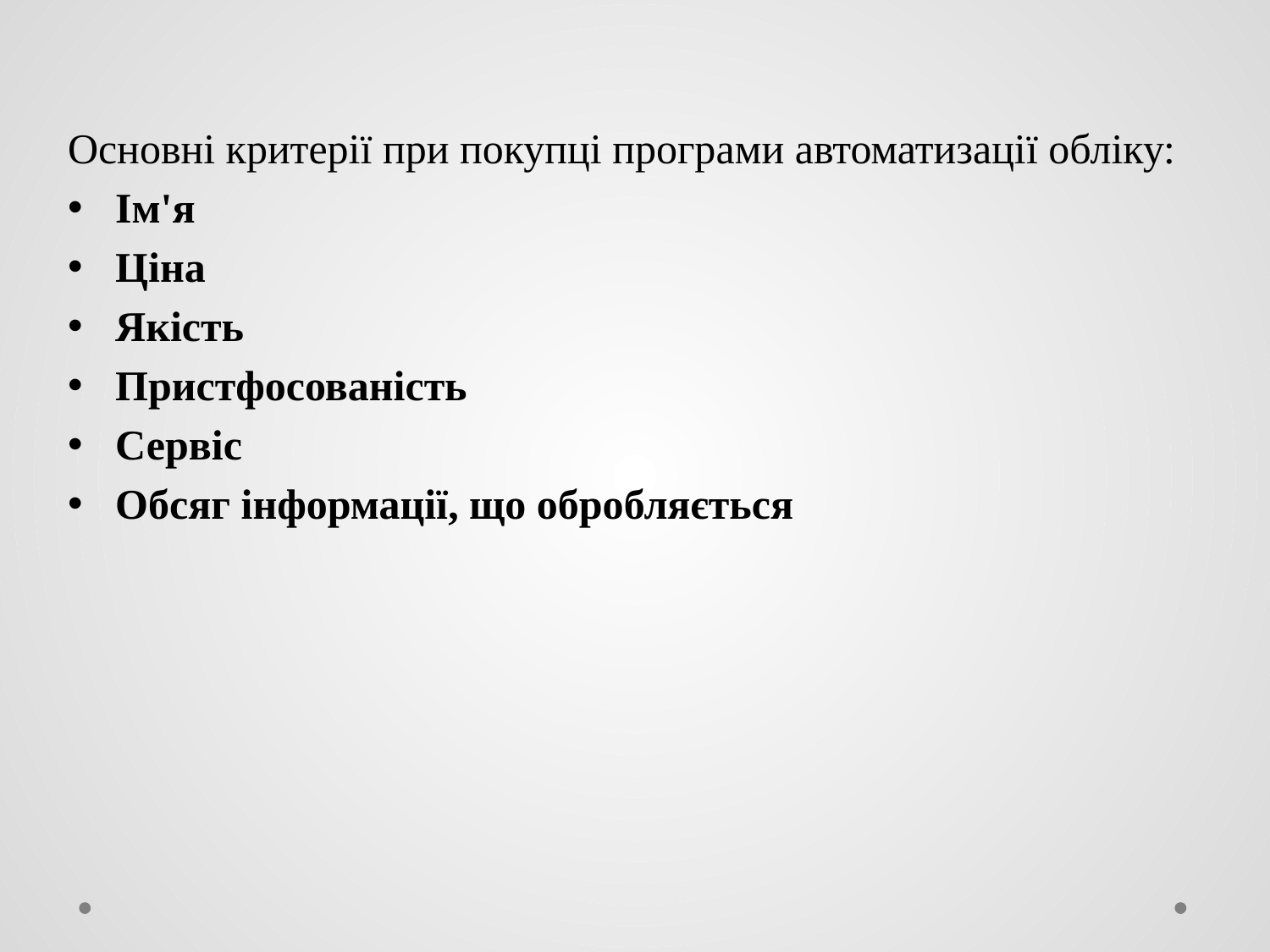

Основні критерії при покупці програми автоматизації обліку:
Ім'я
Ціна
Якість
Пристфосованість
Сервіс
Обсяг інформації, що обробляється